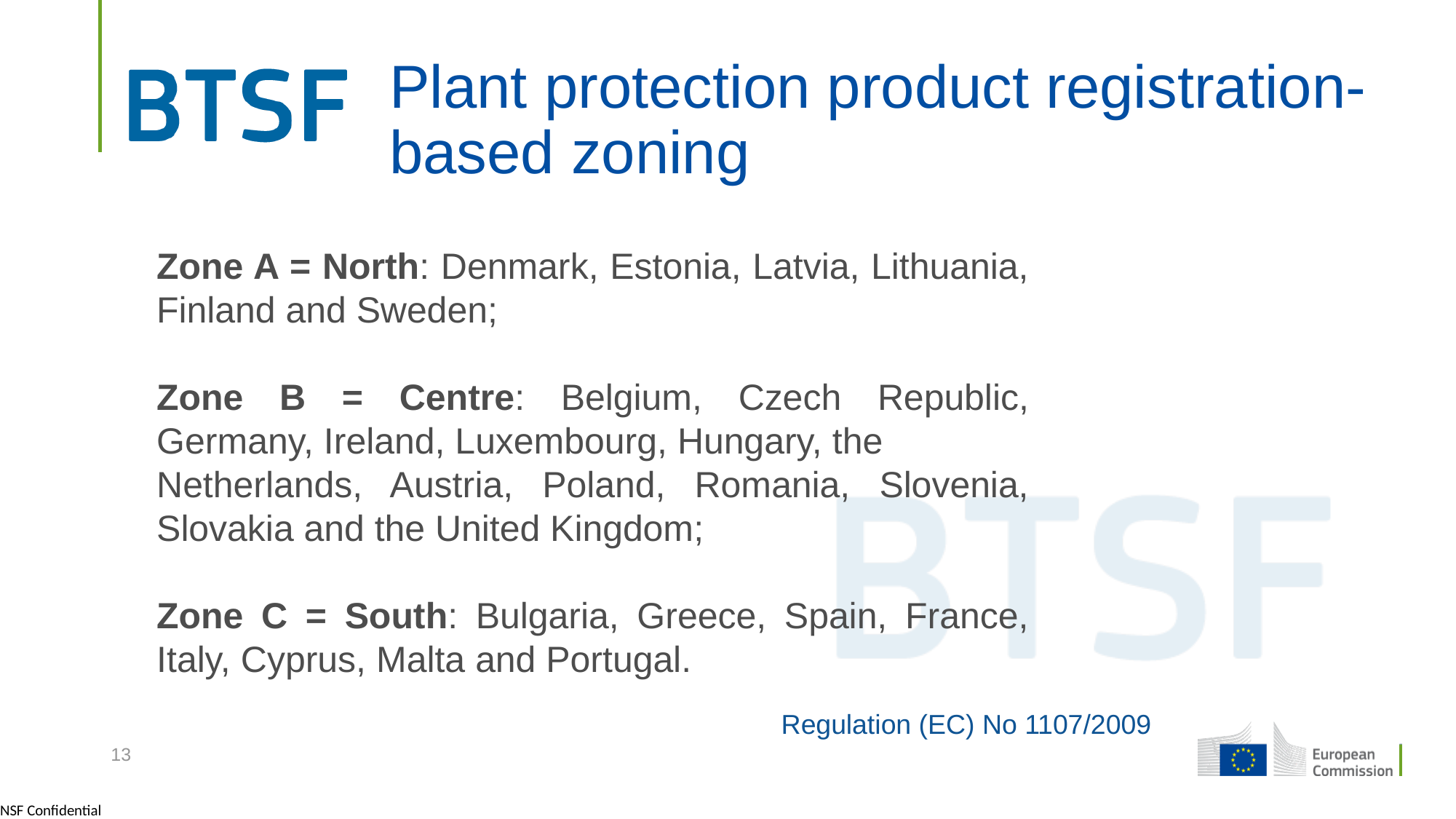

# Plant protection product registration-based zoning
Zone A = North: Denmark, Estonia, Latvia, Lithuania, Finland and Sweden;

Zone B = Centre: Belgium, Czech Republic, Germany, Ireland, Luxembourg, Hungary, the
Netherlands, Austria, Poland, Romania, Slovenia, Slovakia and the United Kingdom;

Zone C = South: Bulgaria, Greece, Spain, France, Italy, Cyprus, Malta and Portugal.
Regulation (EC) No 1107/2009
13